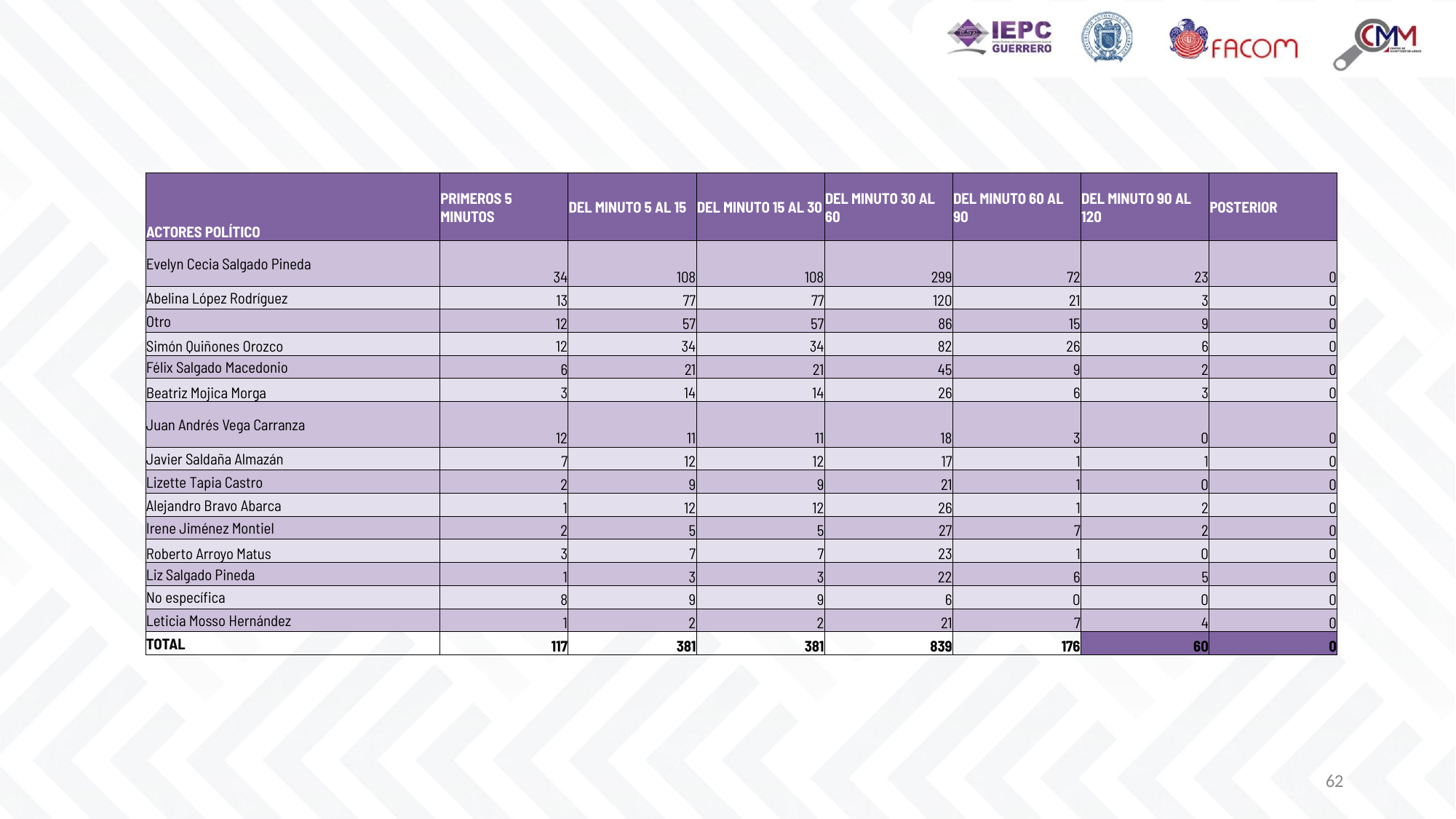

| ACTORES POLÍTICO | PRIMEROS 5 MINUTOS | DEL MINUTO 5 AL 15 | DEL MINUTO 15 AL 30 | DEL MINUTO 30 AL 60 | DEL MINUTO 60 AL 90 | DEL MINUTO 90 AL 120 | POSTERIOR |
| --- | --- | --- | --- | --- | --- | --- | --- |
| Evelyn Cecia Salgado Pineda | 34 | 108 | 108 | 299 | 72 | 23 | 0 |
| Abelina López Rodríguez | 13 | 77 | 77 | 120 | 21 | 3 | 0 |
| Otro | 12 | 57 | 57 | 86 | 15 | 9 | 0 |
| Simón Quiñones Orozco | 12 | 34 | 34 | 82 | 26 | 6 | 0 |
| Félix Salgado Macedonio | 6 | 21 | 21 | 45 | 9 | 2 | 0 |
| Beatriz Mojica Morga | 3 | 14 | 14 | 26 | 6 | 3 | 0 |
| Juan Andrés Vega Carranza | 12 | 11 | 11 | 18 | 3 | 0 | 0 |
| Javier Saldaña Almazán | 7 | 12 | 12 | 17 | 1 | 1 | 0 |
| Lizette Tapia Castro | 2 | 9 | 9 | 21 | 1 | 0 | 0 |
| Alejandro Bravo Abarca | 1 | 12 | 12 | 26 | 1 | 2 | 0 |
| Irene Jiménez Montiel | 2 | 5 | 5 | 27 | 7 | 2 | 0 |
| Roberto Arroyo Matus | 3 | 7 | 7 | 23 | 1 | 0 | 0 |
| Liz Salgado Pineda | 1 | 3 | 3 | 22 | 6 | 5 | 0 |
| No específica | 8 | 9 | 9 | 6 | 0 | 0 | 0 |
| Leticia Mosso Hernández | 1 | 2 | 2 | 21 | 7 | 4 | 0 |
| TOTAL | 117 | 381 | 381 | 839 | 176 | 60 | 0 |
62